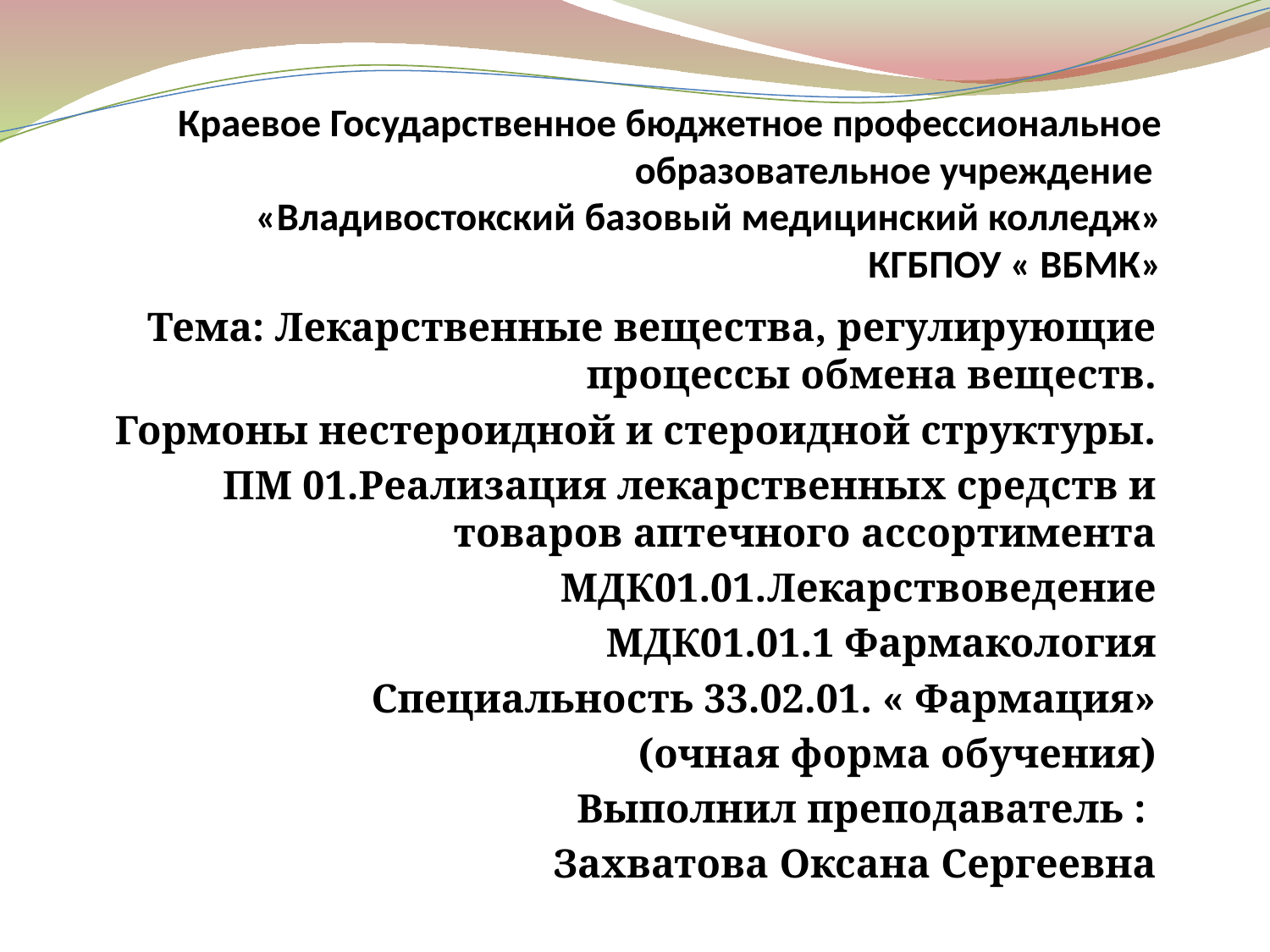

# Краевое Государственное бюджетное профессиональное образовательное учреждение «Владивостокский базовый медицинский колледж» КГБПОУ « ВБМК»
Тема: Лекарственные вещества, регулирующие процессы обмена веществ.
Гормоны нестероидной и стероидной структуры.
ПМ 01.Реализация лекарственных средств и товаров аптечного ассортимента
МДК01.01.Лекарствоведение
МДК01.01.1 Фармакология
Специальность 33.02.01. « Фармация»
(очная форма обучения)
Выполнил преподаватель :
Захватова Оксана Сергеевна